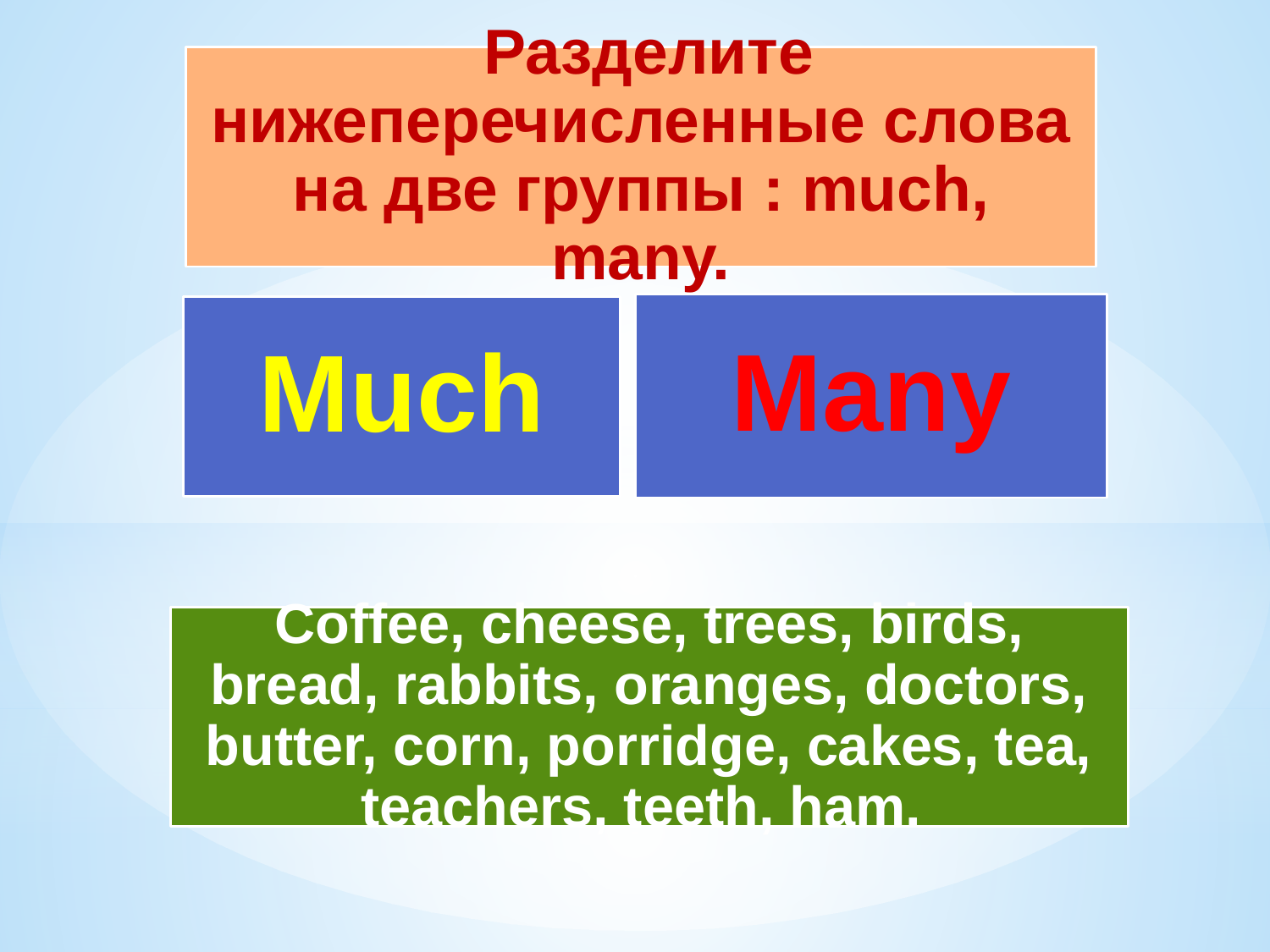

Much
Many
 Разделите нижеперечисленные слова на две группы : much, many.
Coffee, cheese, trees, birds, bread, rabbits, oranges, doctors, butter, corn, porridge, cakes, tea, teachers, teeth, ham.